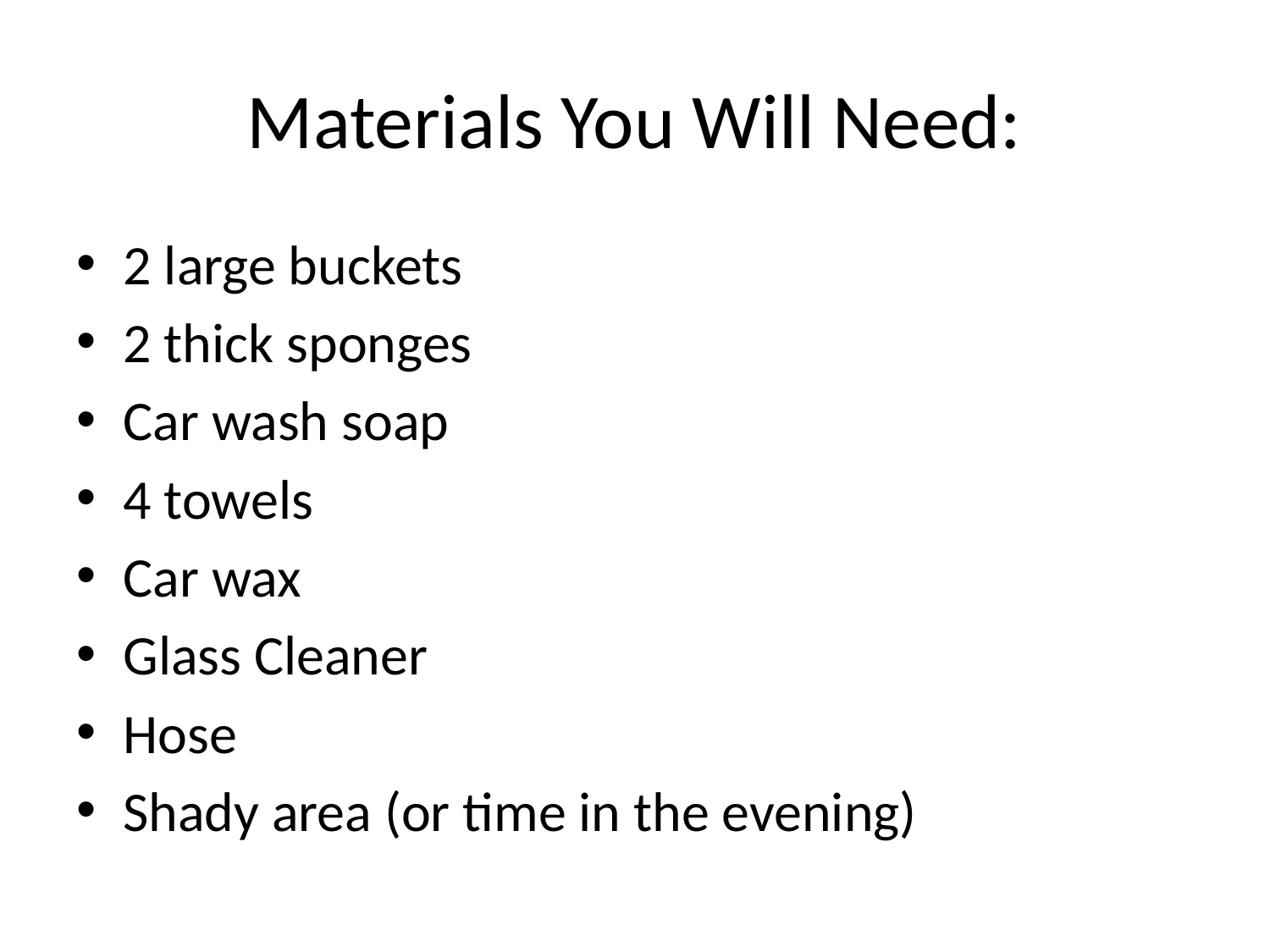

# Materials You Will Need:
2 large buckets
2 thick sponges
Car wash soap
4 towels
Car wax
Glass Cleaner
Hose
Shady area (or time in the evening)